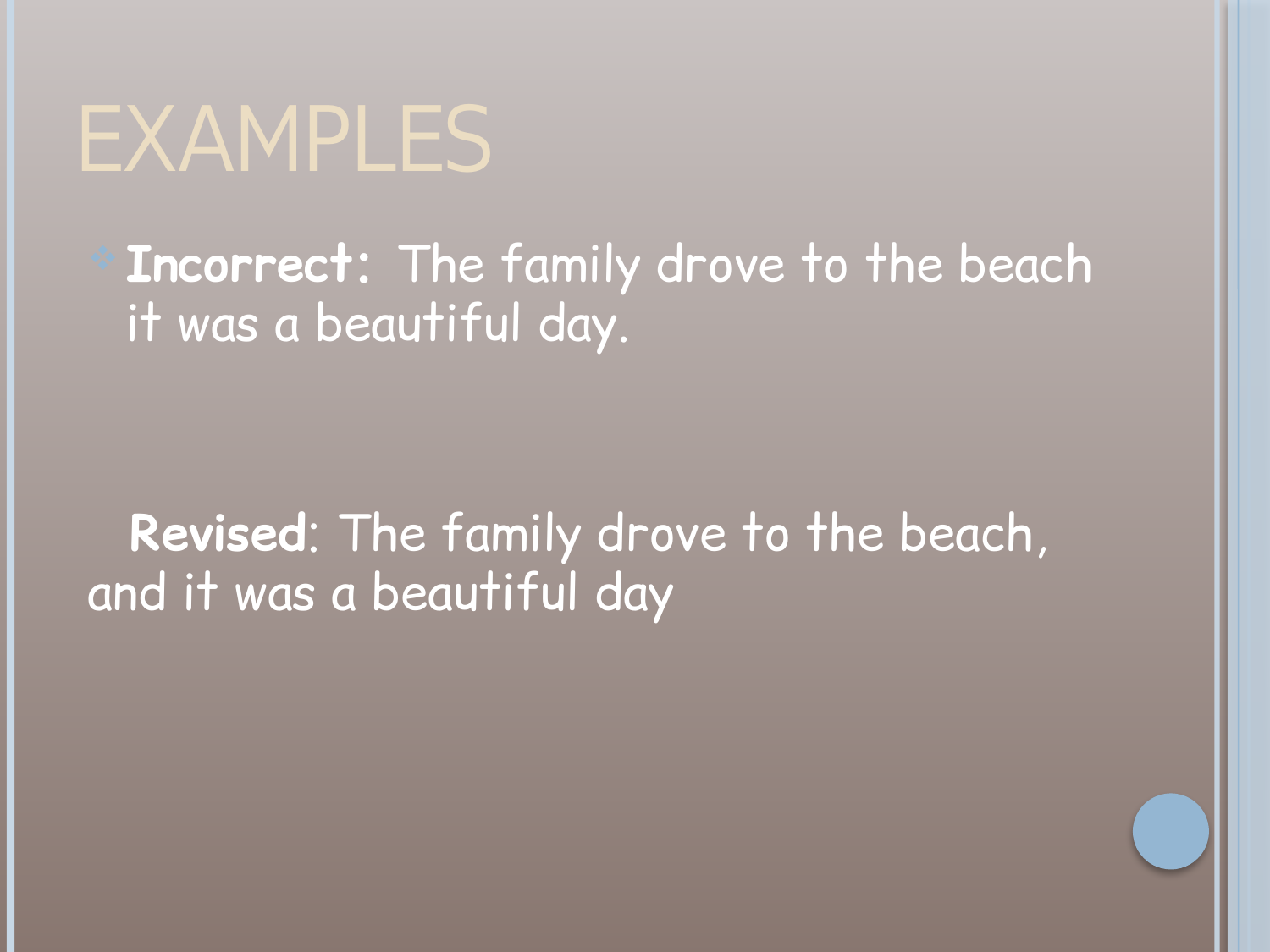

# Examples
Incorrect: The family drove to the beach it was a beautiful day.

  Revised: The family drove to the beach, and it was a beautiful day